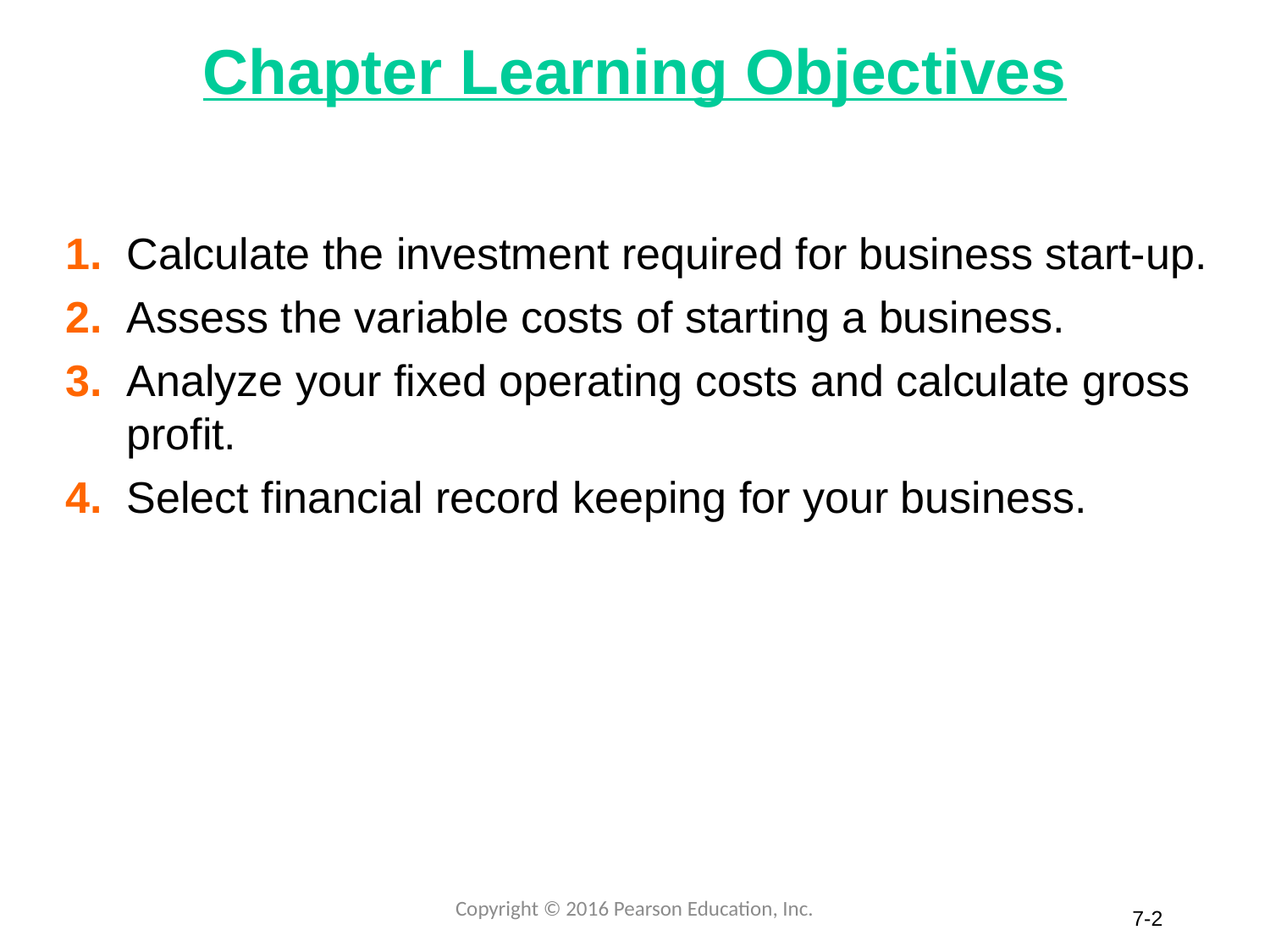

# Chapter Learning Objectives

1.  Calculate the investment required for business start-up.

2.  Assess the variable costs of starting a business.

3.  Analyze your fixed operating costs and calculate gross
     profit.

4.  Select financial record keeping for your business.

Copyright © 2016 Pearson Education, Inc.